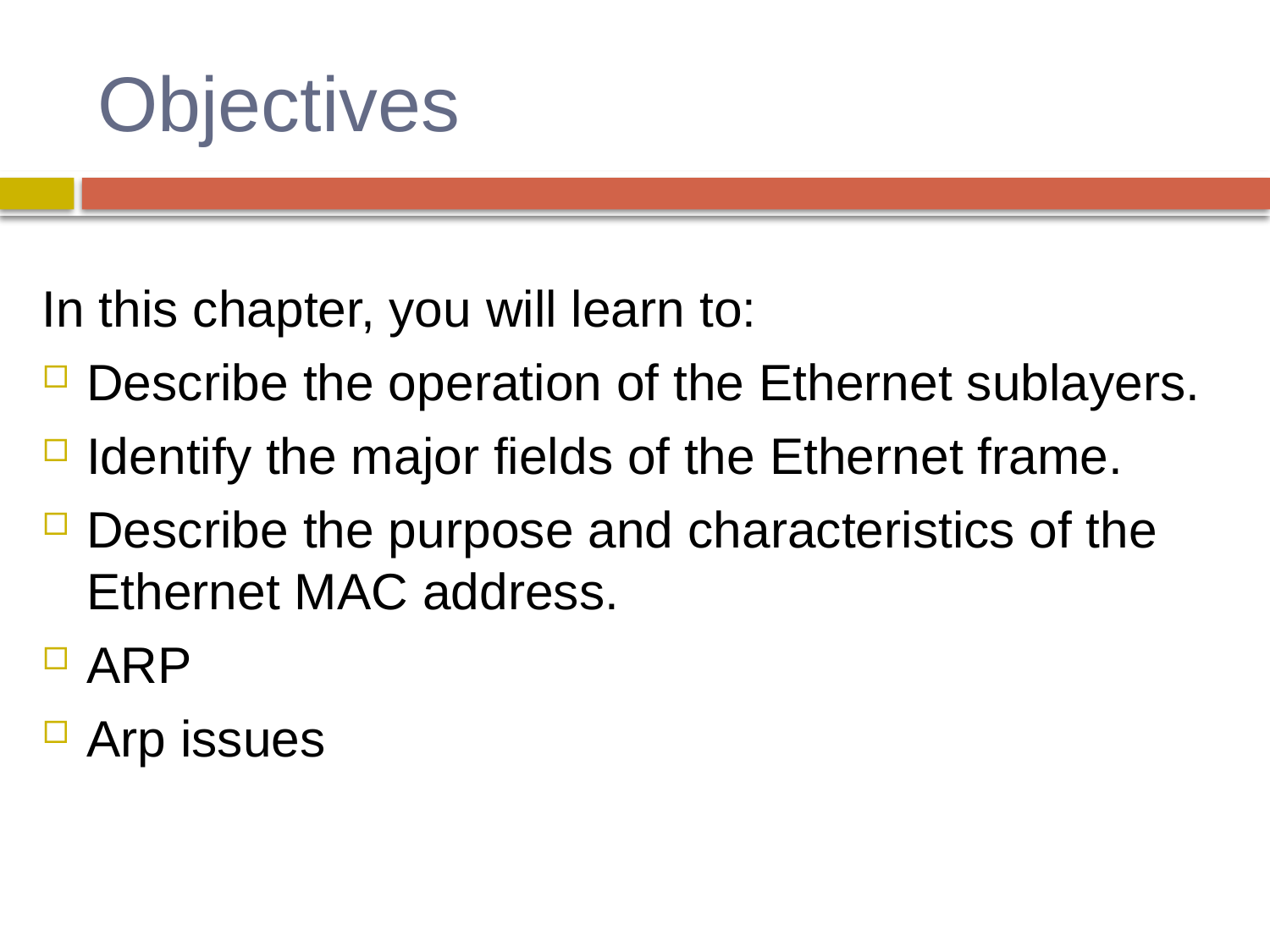

# Objectives
In this chapter, you will learn to:
Describe the operation of the Ethernet sublayers.
Identify the major fields of the Ethernet frame.
Describe the purpose and characteristics of the Ethernet MAC address.
ARP
Arp issues